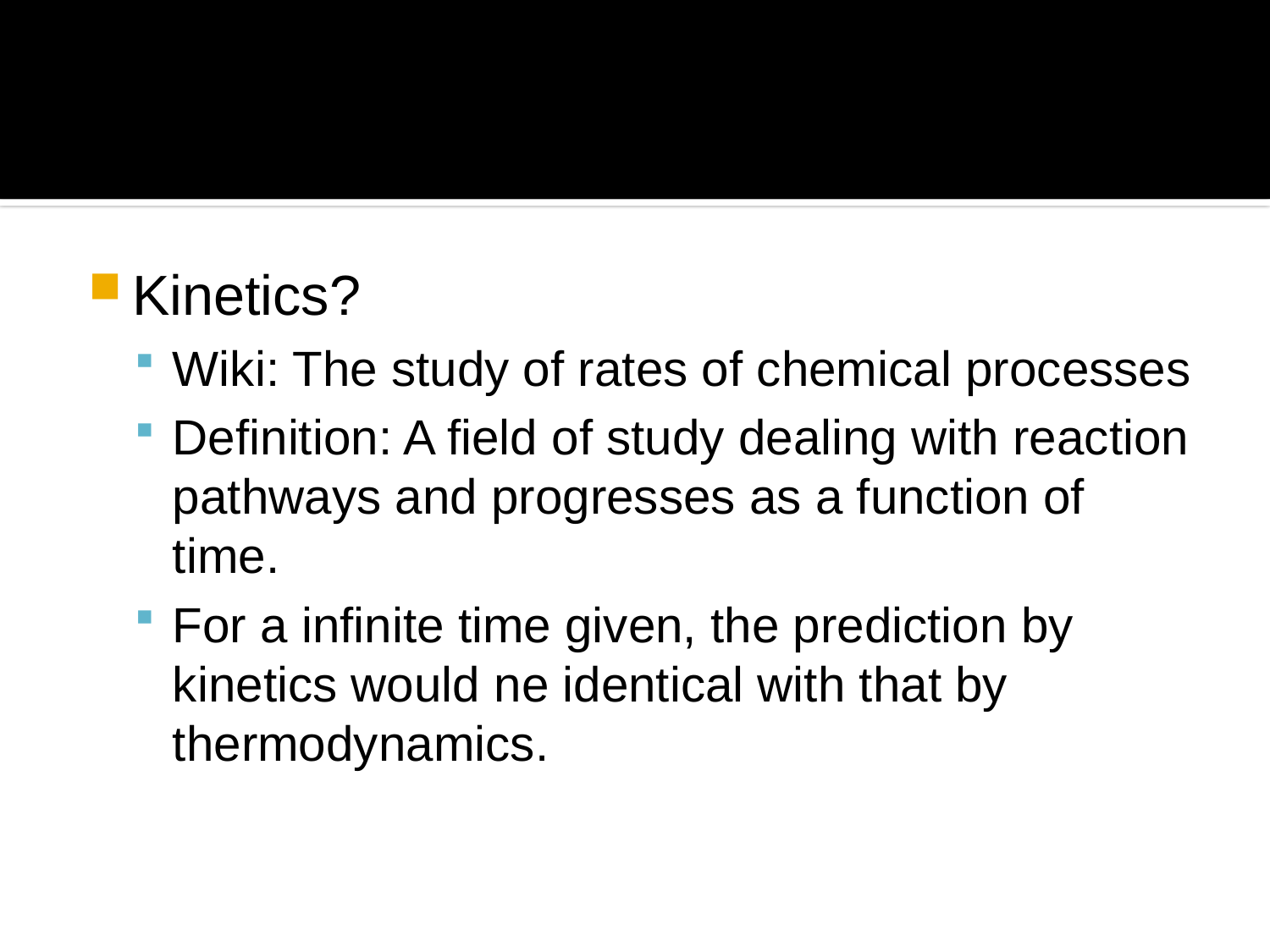

Kinetics?
Wiki: The study of rates of chemical processes
Definition: A field of study dealing with reaction pathways and progresses as a function of time.
For a infinite time given, the prediction by kinetics would ne identical with that by thermodynamics.